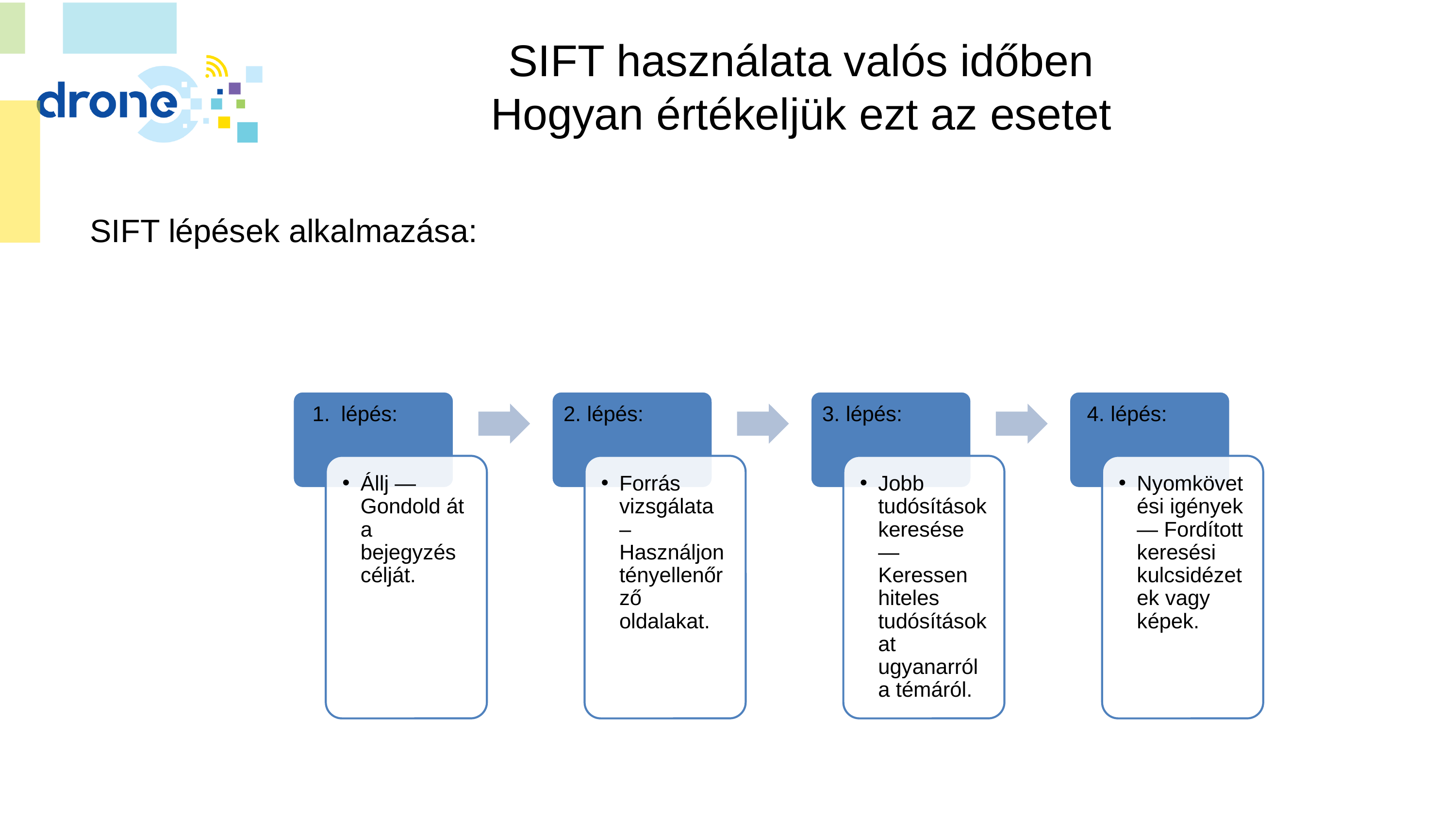

# SIFT használata valós időben
Hogyan értékeljük ezt az esetet

SIFT lépések alkalmazása:

lépés:

2. lépés:

3. lépés:

 4. lépés:

Állj — Gondold át a bejegyzés célját.
Forrás vizsgálata – Használjon tényellenőrző oldalakat.
Jobb tudósítások keresése — Keressen hiteles tudósításokat ugyanarról a témáról.
Nyomkövetési igények — Fordított keresési kulcsidézetek vagy képek.